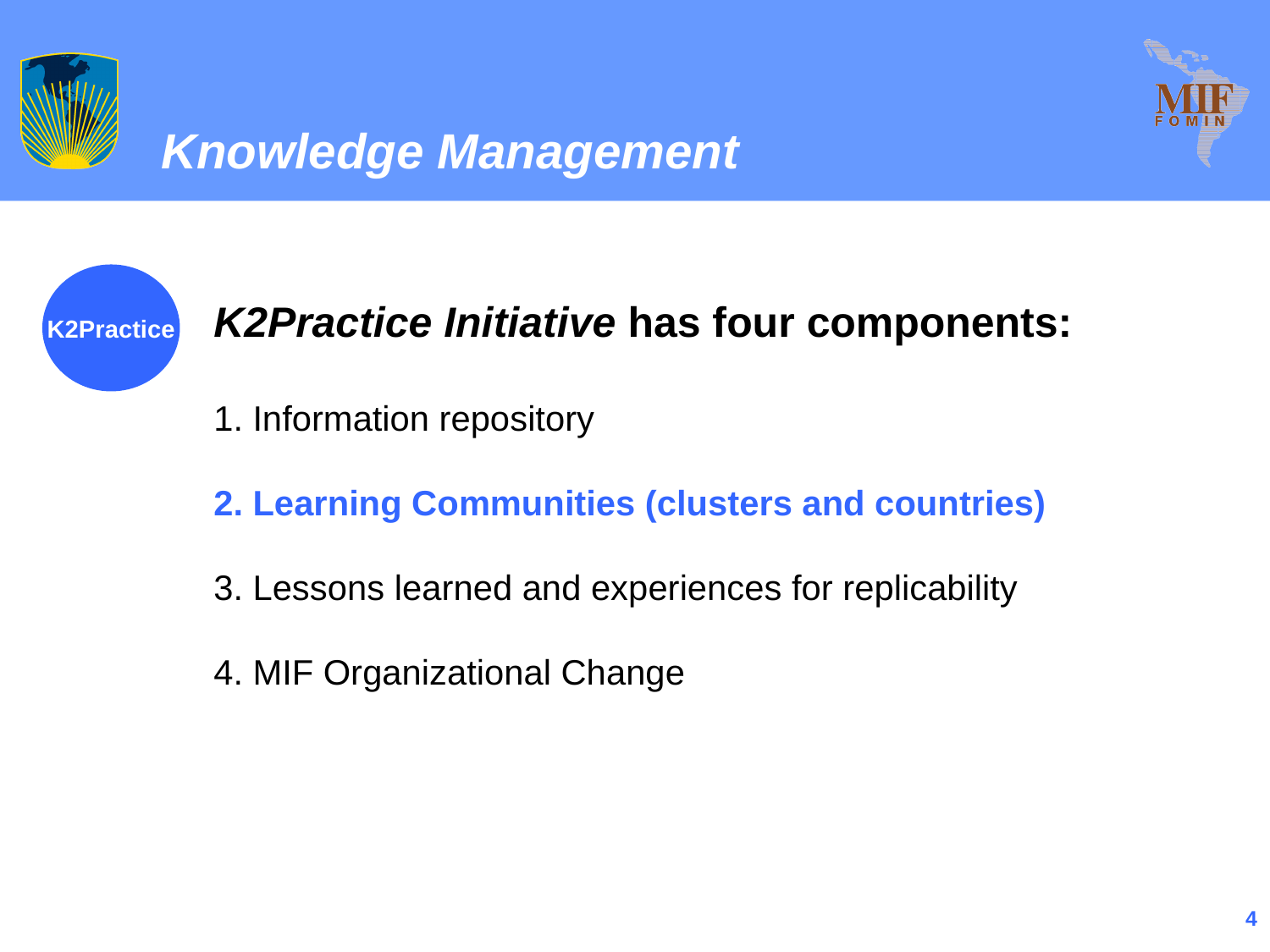

Knowledge Management

K2Practice Initiative has four components:

1. Information repository

2. Learning Communities (clusters and countries)

3. Lessons learned and experiences for replicability

4. MIF Organizational Change

K2Practice